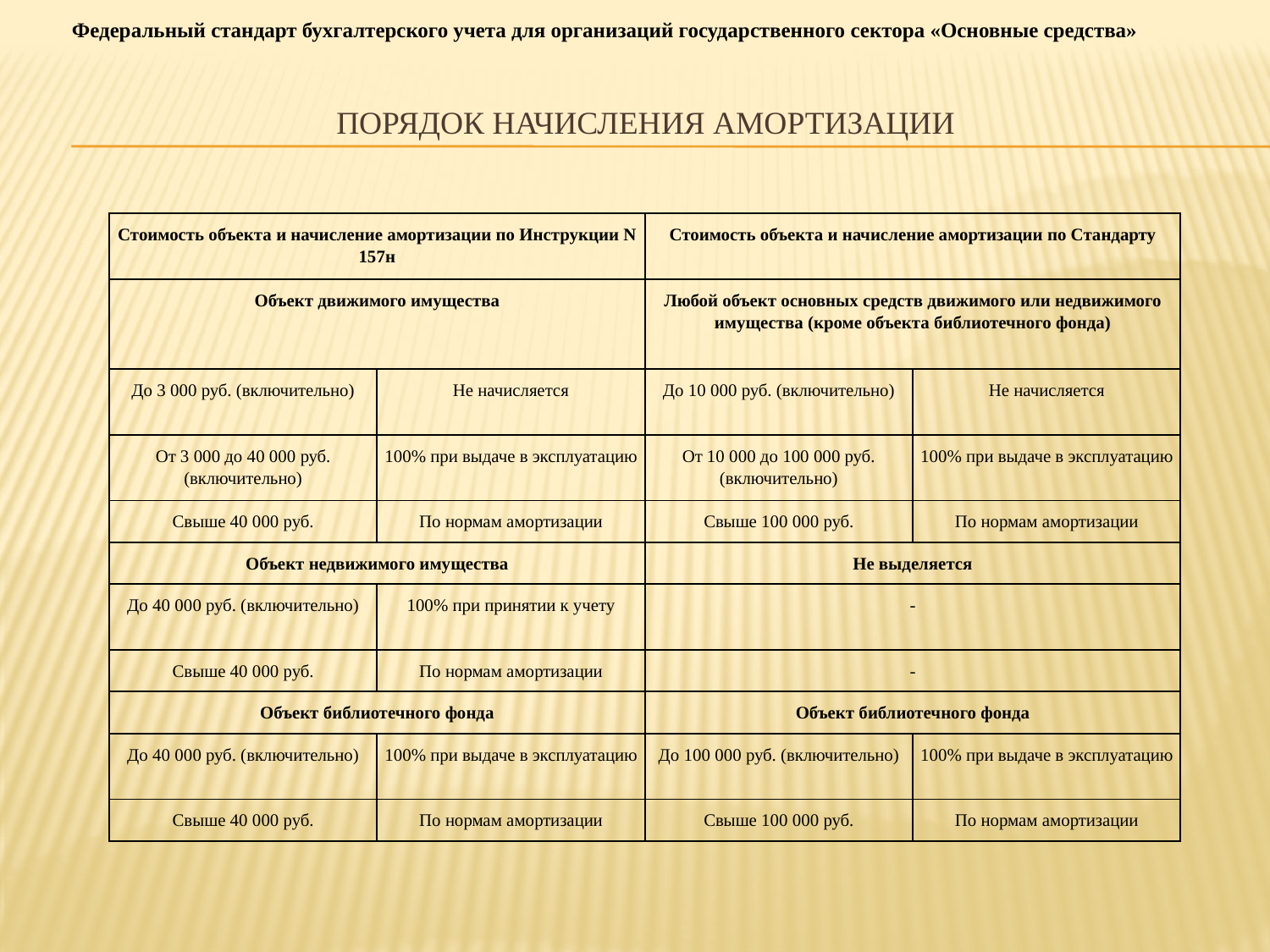

Федеральный стандарт бухгалтерского учета для организаций государственного сектора «Основные средства»
# Порядок Начисления амортизации
| Стоимость объекта и начисление амортизации по Инструкции N 157н |  | Стоимость объекта и начисление амортизации по Стандарту |  |
| --- | --- | --- | --- |
| Объект движимого имущества |  | Любой объект основных средств движимого или недвижимого имущества (кроме объекта библиотечного фонда) |  |
| До 3 000 руб. (включительно) | Не начисляется | До 10 000 руб. (включительно) | Не начисляется |
| От 3 000 до 40 000 руб. (включительно) | 100% при выдаче в эксплуатацию | От 10 000 до 100 000 руб. (включительно) | 100% при выдаче в эксплуатацию |
| Свыше 40 000 руб. | По нормам амортизации | Свыше 100 000 руб. | По нормам амортизации |
| Объект недвижимого имущества |  | Не выделяется |  |
| До 40 000 руб. (включительно) | 100% при принятии к учету | - |  |
| Свыше 40 000 руб. | По нормам амортизации | - |  |
| Объект библиотечного фонда |  | Объект библиотечного фонда |  |
| До 40 000 руб. (включительно) | 100% при выдаче в эксплуатацию | До 100 000 руб. (включительно) | 100% при выдаче в эксплуатацию |
| Свыше 40 000 руб. | По нормам амортизации | Свыше 100 000 руб. | По нормам амортизации |